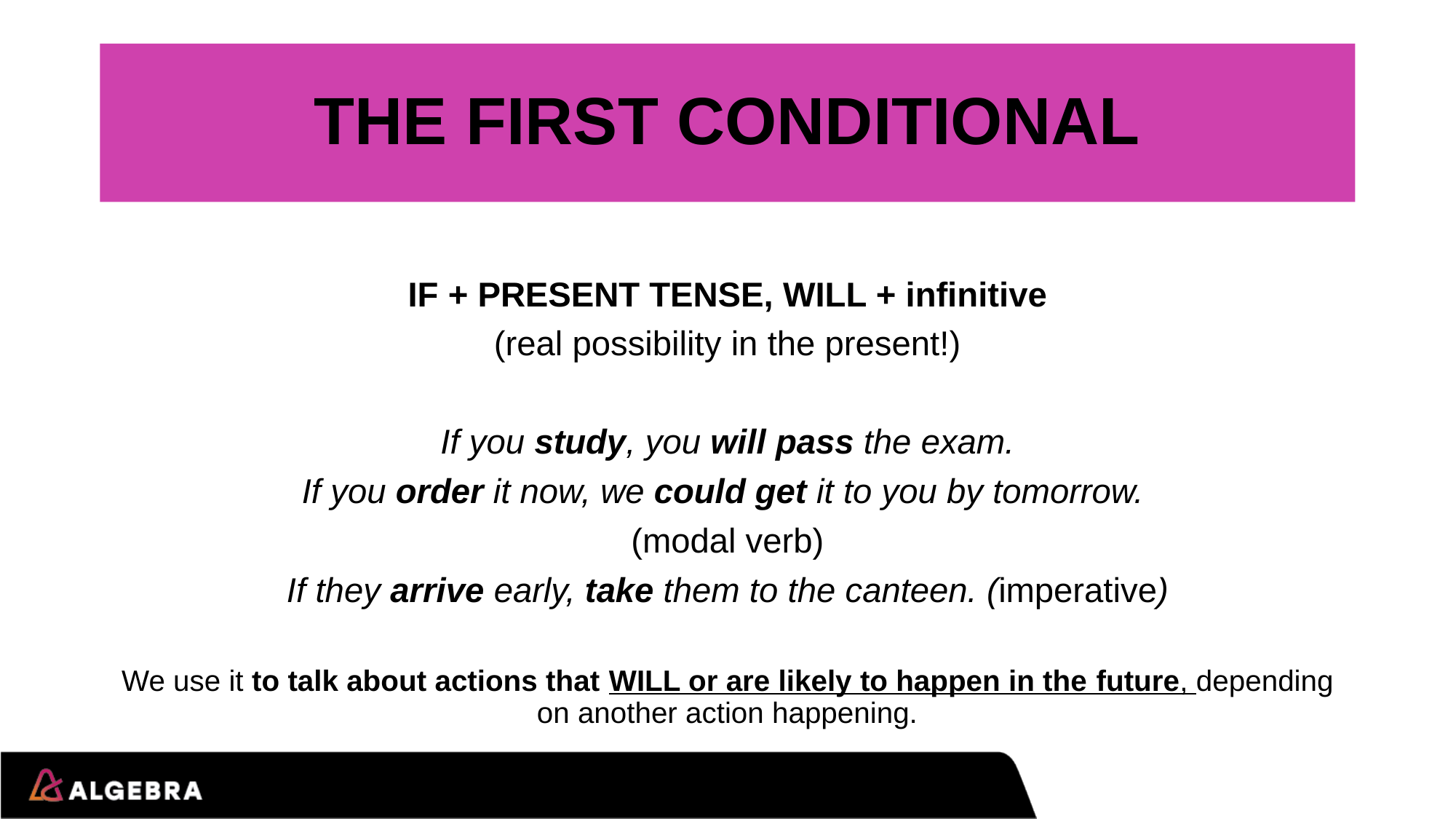

# THE FIRST CONDITIONAL

IF + PRESENT TENSE, WILL + infinitive
(real possibility in the present!)

If you study, you will pass the exam.
If you order it now, we could get it to you by tomorrow.
(modal verb)
If they arrive early, take them to the canteen. (imperative)

We use it to talk about actions that WILL or are likely to happen in the future, depending on another action happening.